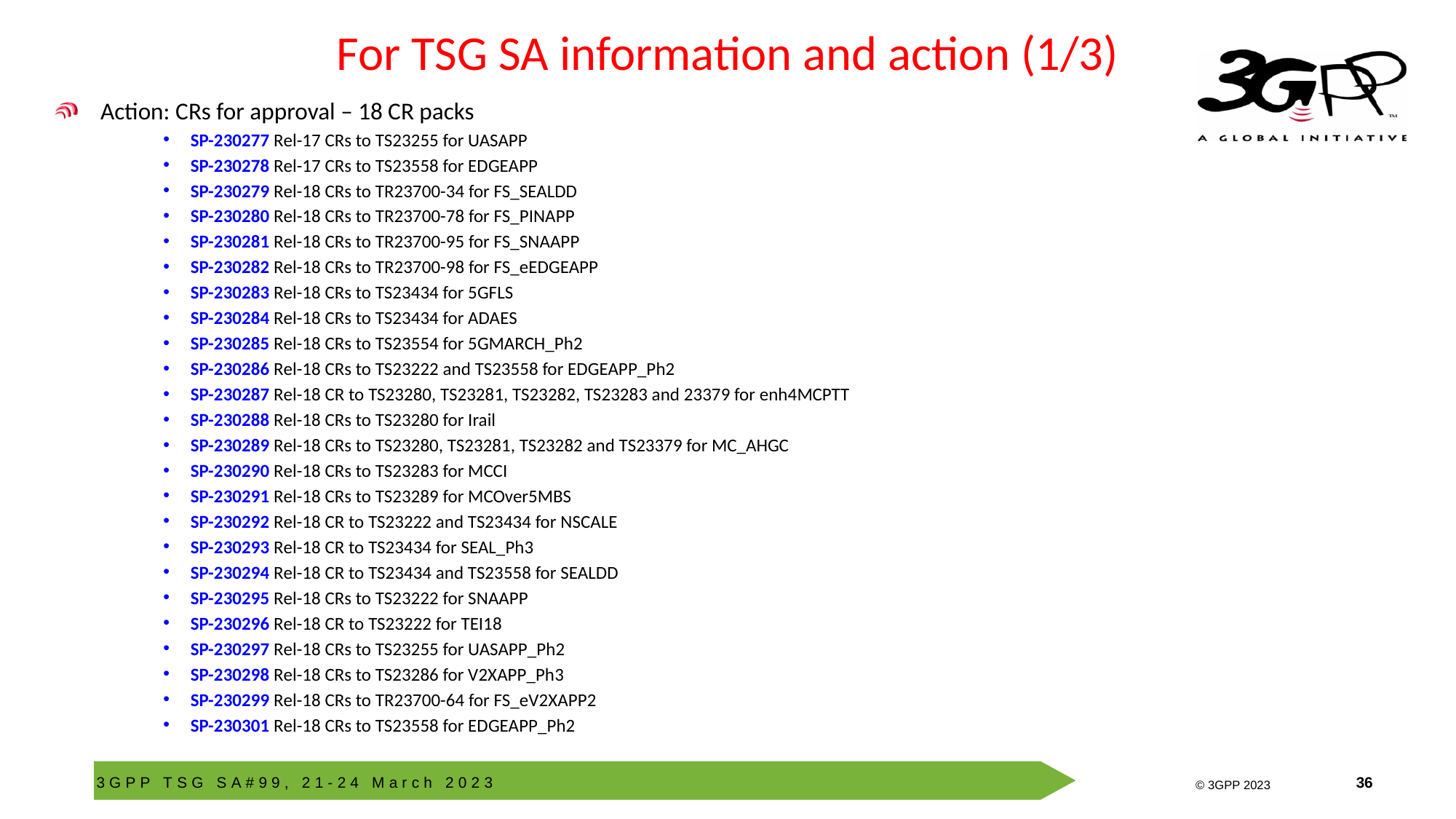

# For TSG SA information and action (1/3)
 Action: CRs for approval – 18 CR packs
SP-230277 Rel-17 CRs to TS23255 for UASAPP
SP-230278 Rel-17 CRs to TS23558 for EDGEAPP
SP-230279 Rel-18 CRs to TR23700-34 for FS_SEALDD
SP-230280 Rel-18 CRs to TR23700-78 for FS_PINAPP
SP-230281 Rel-18 CRs to TR23700-95 for FS_SNAAPP
SP-230282 Rel-18 CRs to TR23700-98 for FS_eEDGEAPP
SP-230283 Rel-18 CRs to TS23434 for 5GFLS
SP-230284 Rel-18 CRs to TS23434 for ADAES
SP-230285 Rel-18 CRs to TS23554 for 5GMARCH_Ph2
SP-230286 Rel-18 CRs to TS23222 and TS23558 for EDGEAPP_Ph2
SP-230287 Rel-18 CR to TS23280, TS23281, TS23282, TS23283 and 23379 for enh4MCPTT
SP-230288 Rel-18 CRs to TS23280 for Irail
SP-230289 Rel-18 CRs to TS23280, TS23281, TS23282 and TS23379 for MC_AHGC
SP-230290 Rel-18 CRs to TS23283 for MCCI
SP-230291 Rel-18 CRs to TS23289 for MCOver5MBS
SP-230292 Rel-18 CR to TS23222 and TS23434 for NSCALE
SP-230293 Rel-18 CR to TS23434 for SEAL_Ph3
SP-230294 Rel-18 CR to TS23434 and TS23558 for SEALDD
SP-230295 Rel-18 CRs to TS23222 for SNAAPP
SP-230296 Rel-18 CR to TS23222 for TEI18
SP-230297 Rel-18 CRs to TS23255 for UASAPP_Ph2
SP-230298 Rel-18 CRs to TS23286 for V2XAPP_Ph3
SP-230299 Rel-18 CRs to TR23700-64 for FS_eV2XAPP2
SP-230301 Rel-18 CRs to TS23558 for EDGEAPP_Ph2